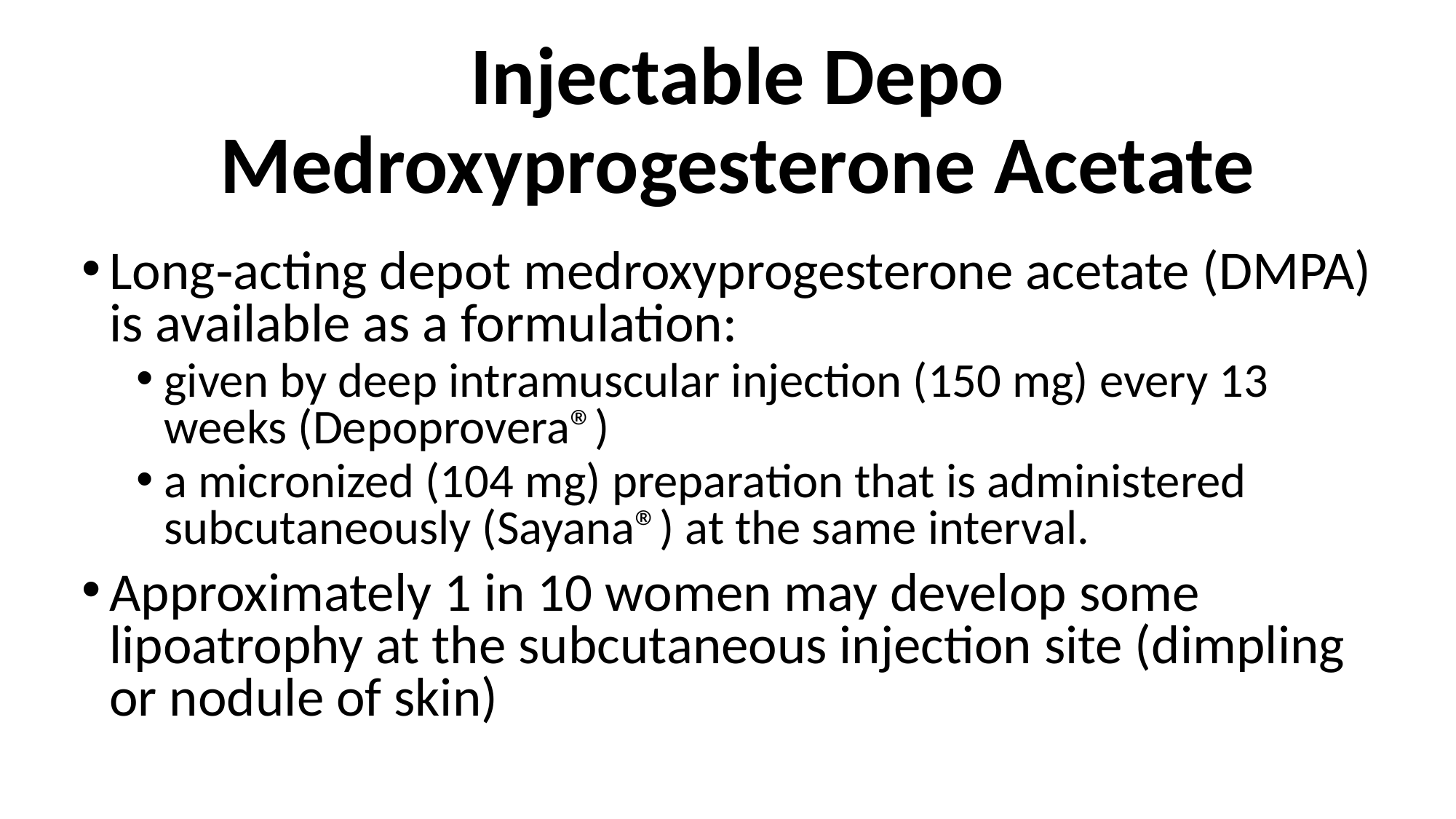

# Injectable Depo Medroxyprogesterone Acetate
Long‐acting depot medroxyprogesterone acetate (DMPA)
is available as a formulation:
given by deep intramuscular injection (150 mg) every 13 weeks (Depoprovera®)
a micronized (104 mg) preparation that is administered subcutaneously (Sayana®) at the same interval.
Approximately 1 in 10 women may develop some lipoatrophy at the subcutaneous injection site (dimpling or nodule of skin)